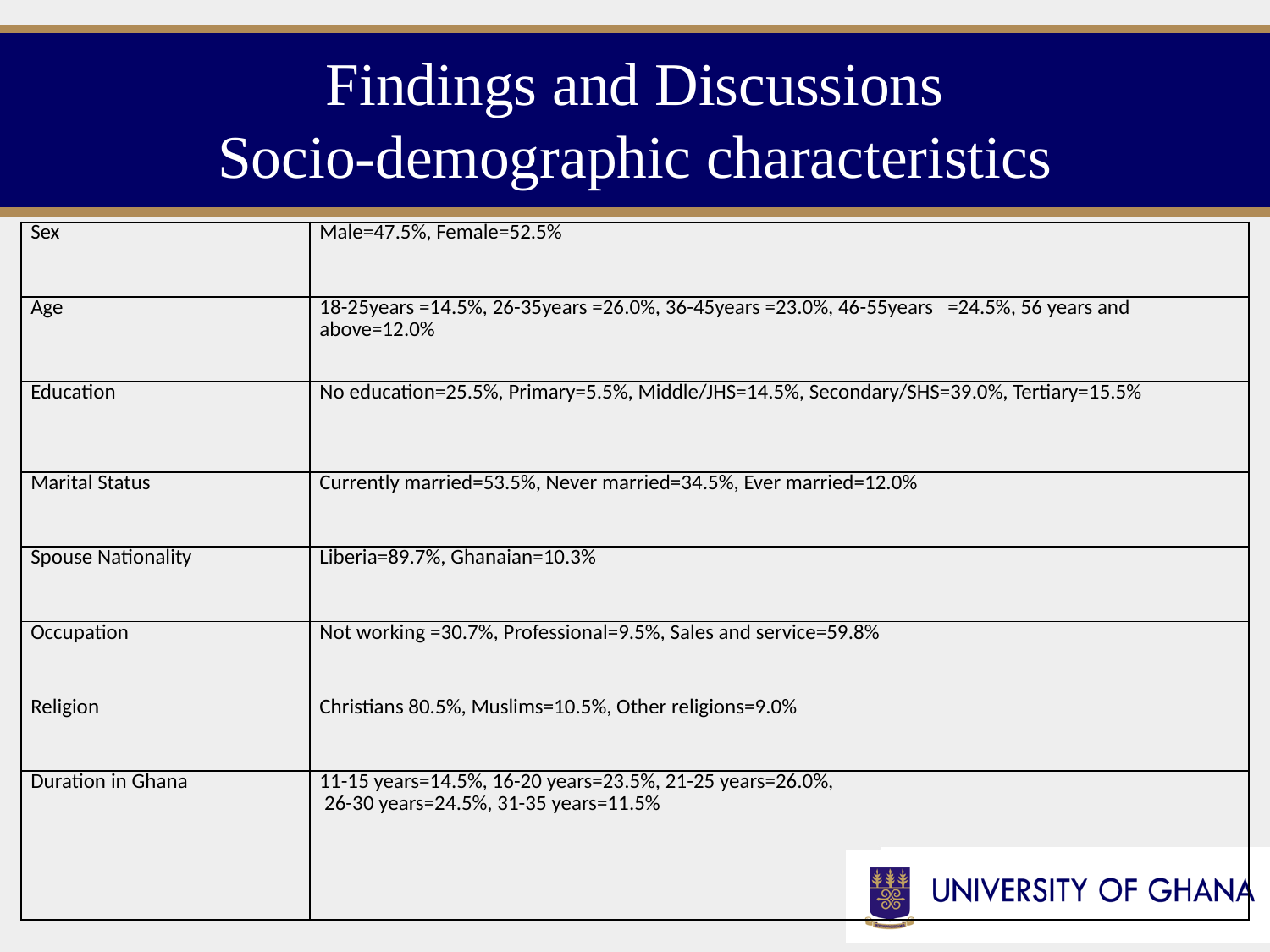

# Findings and Discussions Socio-demographic characteristics
| Sex | Male=47.5%, Female=52.5% |
| --- | --- |
| Age | 18-25years =14.5%, 26-35years =26.0%, 36-45years =23.0%, 46-55years =24.5%, 56 years and above=12.0% |
| Education | No education=25.5%, Primary=5.5%, Middle/JHS=14.5%, Secondary/SHS=39.0%, Tertiary=15.5% |
| Marital Status | Currently married=53.5%, Never married=34.5%, Ever married=12.0% |
| Spouse Nationality | Liberia=89.7%, Ghanaian=10.3% |
| Occupation | Not working =30.7%, Professional=9.5%, Sales and service=59.8% |
| Religion | Christians 80.5%, Muslims=10.5%, Other religions=9.0% |
| Duration in Ghana | 11-15 years=14.5%, 16-20 years=23.5%, 21-25 years=26.0%, 26-30 years=24.5%, 31-35 years=11.5% |